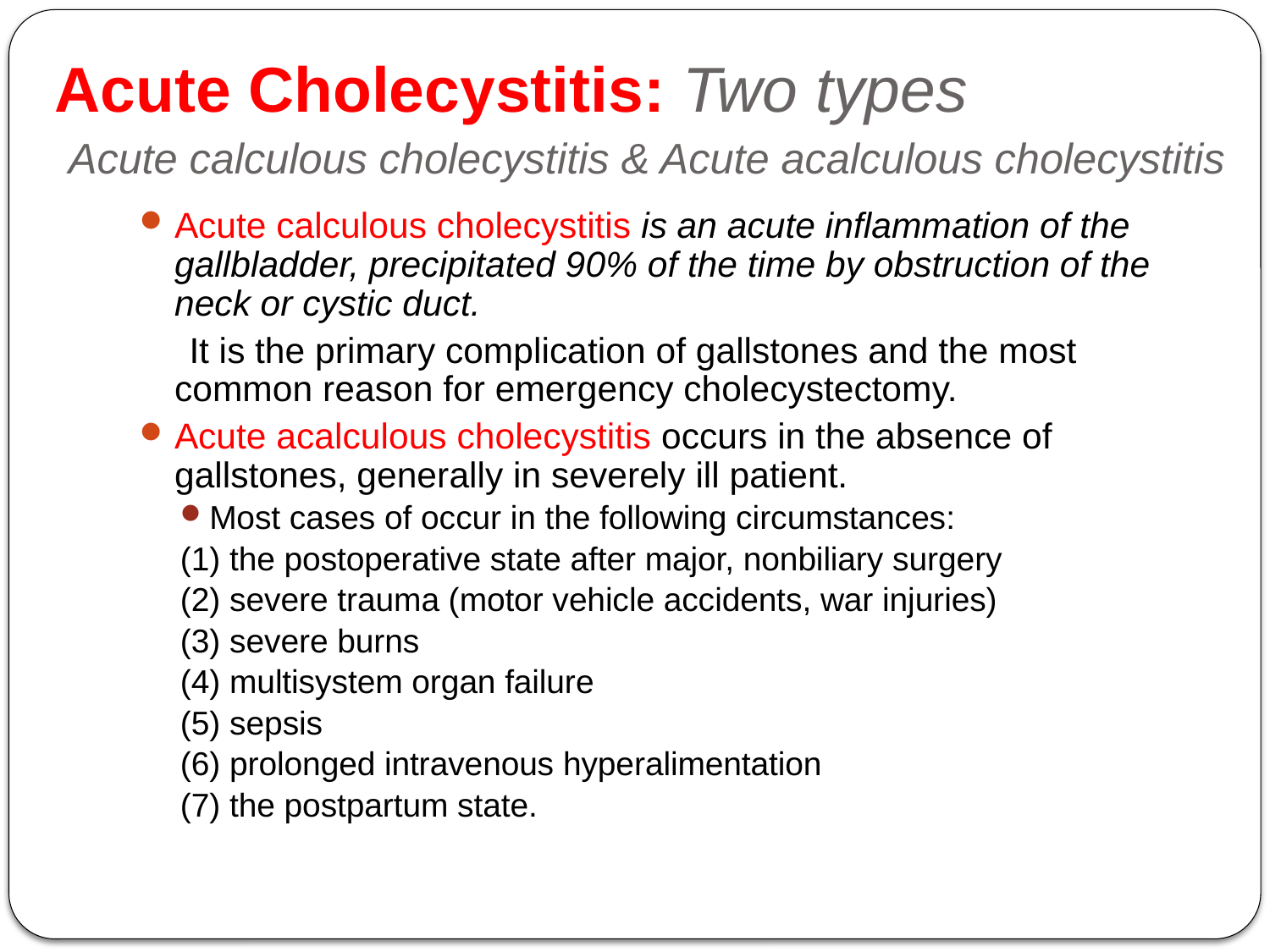

# Acute Cholecystitis: Two types Acute calculous cholecystitis & Acute acalculous cholecystitis
Acute calculous cholecystitis is an acute inflammation of the gallbladder, precipitated 90% of the time by obstruction of the neck or cystic duct.
     It is the primary complication of gallstones and the most common reason for emergency cholecystectomy.
Acute acalculous cholecystitis occurs in the absence of gallstones, generally in severely ill patient.
Most cases of occur in the following circumstances:
(1) the postoperative state after major, nonbiliary surgery
(2) severe trauma (motor vehicle accidents, war injuries)
(3) severe burns
(4) multisystem organ failure
(5) sepsis
(6) prolonged intravenous hyperalimentation
(7) the postpartum state.